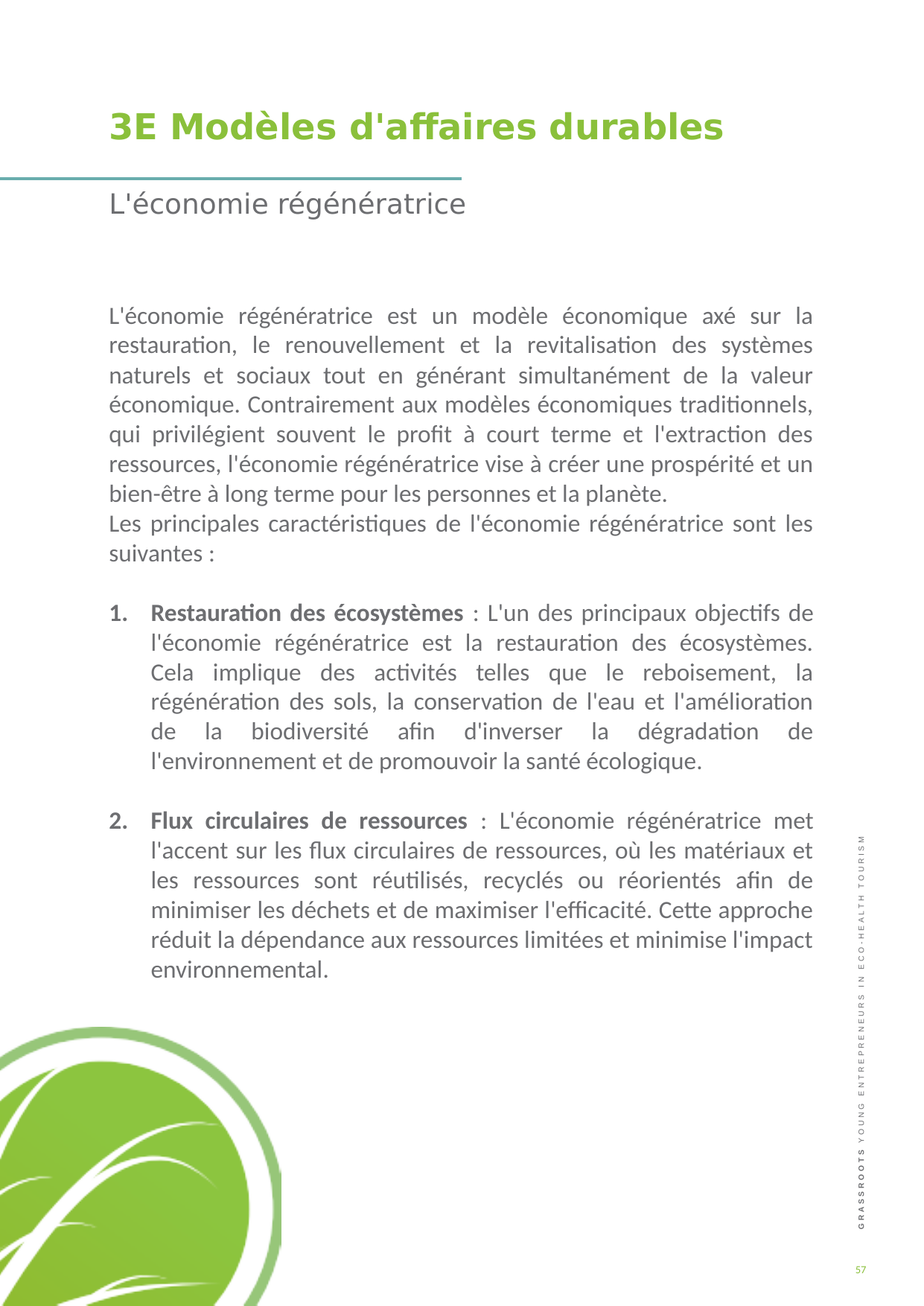

3E Modèles d'affaires durables
L'économie régénératrice
L'économie régénératrice est un modèle économique axé sur la restauration, le renouvellement et la revitalisation des systèmes naturels et sociaux tout en générant simultanément de la valeur économique. Contrairement aux modèles économiques traditionnels, qui privilégient souvent le profit à court terme et l'extraction des ressources, l'économie régénératrice vise à créer une prospérité et un bien-être à long terme pour les personnes et la planète.
Les principales caractéristiques de l'économie régénératrice sont les suivantes :

Restauration des écosystèmes : L'un des principaux objectifs de l'économie régénératrice est la restauration des écosystèmes. Cela implique des activités telles que le reboisement, la régénération des sols, la conservation de l'eau et l'amélioration de la biodiversité afin d'inverser la dégradation de l'environnement et de promouvoir la santé écologique.

Flux circulaires de ressources : L'économie régénératrice met l'accent sur les flux circulaires de ressources, où les matériaux et les ressources sont réutilisés, recyclés ou réorientés afin de minimiser les déchets et de maximiser l'efficacité. Cette approche réduit la dépendance aux ressources limitées et minimise l'impact environnemental.

57